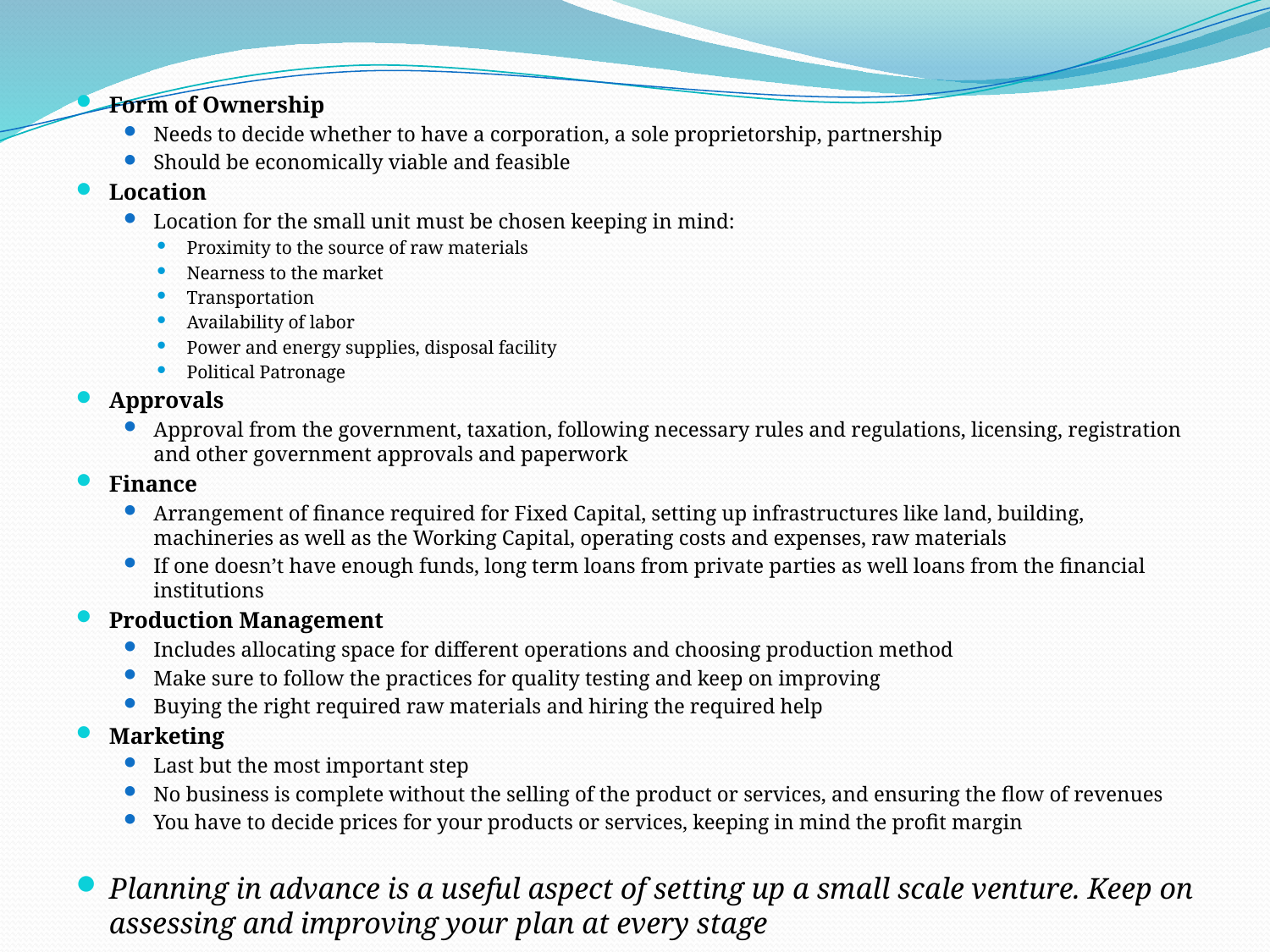

Form of Ownership
Needs to decide whether to have a corporation, a sole proprietorship, partnership
Should be economically viable and feasible
Location
Location for the small unit must be chosen keeping in mind:
Proximity to the source of raw materials
Nearness to the market
Transportation
Availability of labor
Power and energy supplies, disposal facility
Political Patronage
Approvals
Approval from the government, taxation, following necessary rules and regulations, licensing, registration and other government approvals and paperwork
Finance
Arrangement of finance required for Fixed Capital, setting up infrastructures like land, building, machineries as well as the Working Capital, operating costs and expenses, raw materials
If one doesn’t have enough funds, long term loans from private parties as well loans from the financial institutions
Production Management
Includes allocating space for different operations and choosing production method
Make sure to follow the practices for quality testing and keep on improving
Buying the right required raw materials and hiring the required help
Marketing
Last but the most important step
No business is complete without the selling of the product or services, and ensuring the flow of revenues
You have to decide prices for your products or services, keeping in mind the profit margin

Planning in advance is a useful aspect of setting up a small scale venture. Keep on assessing and improving your plan at every stage

#